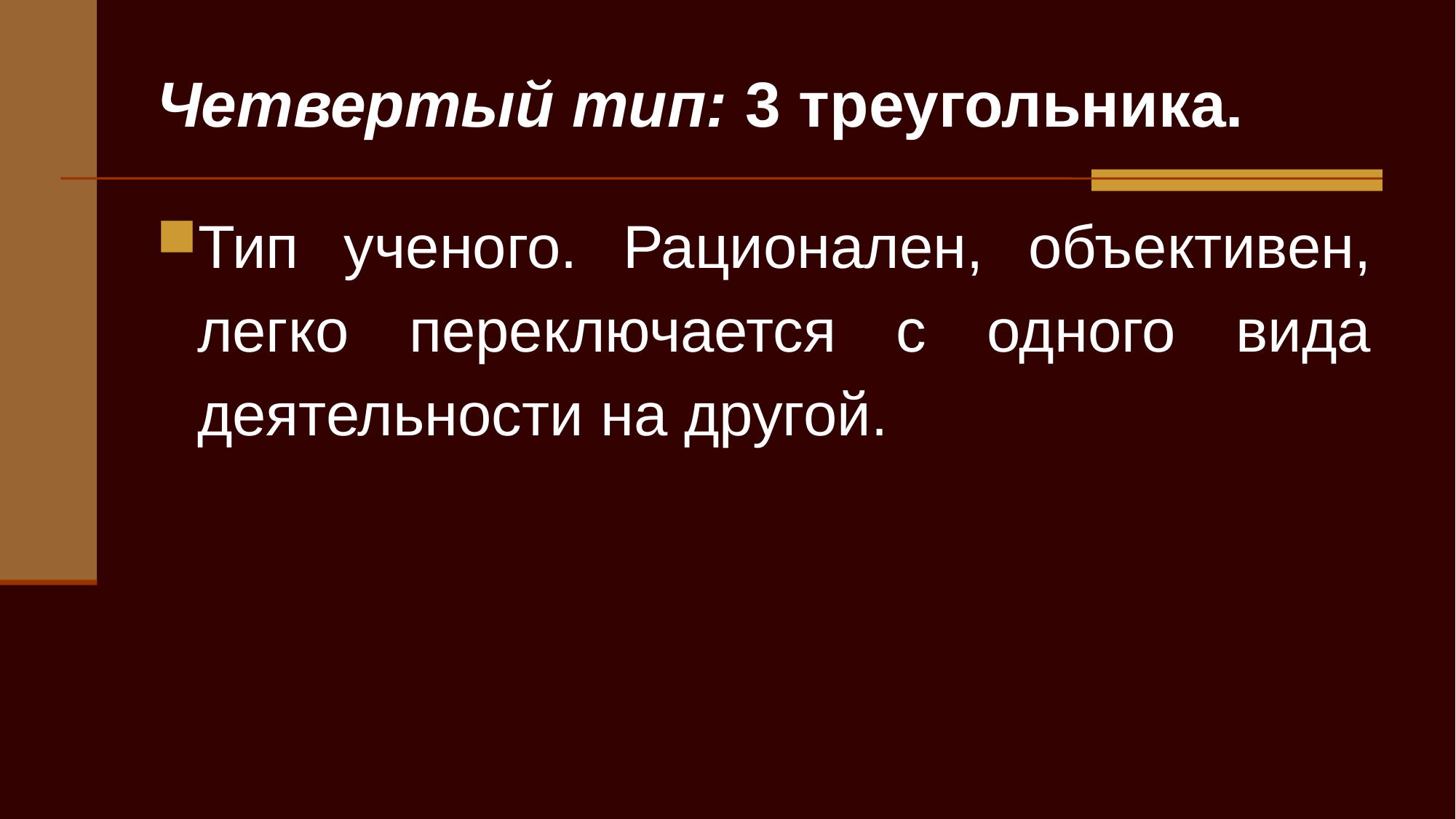

# Четвертый тип: 3 треугольника.
Тип ученого. Рационален, объ­ективен, легко переключается с одного вида деятельности на другой.